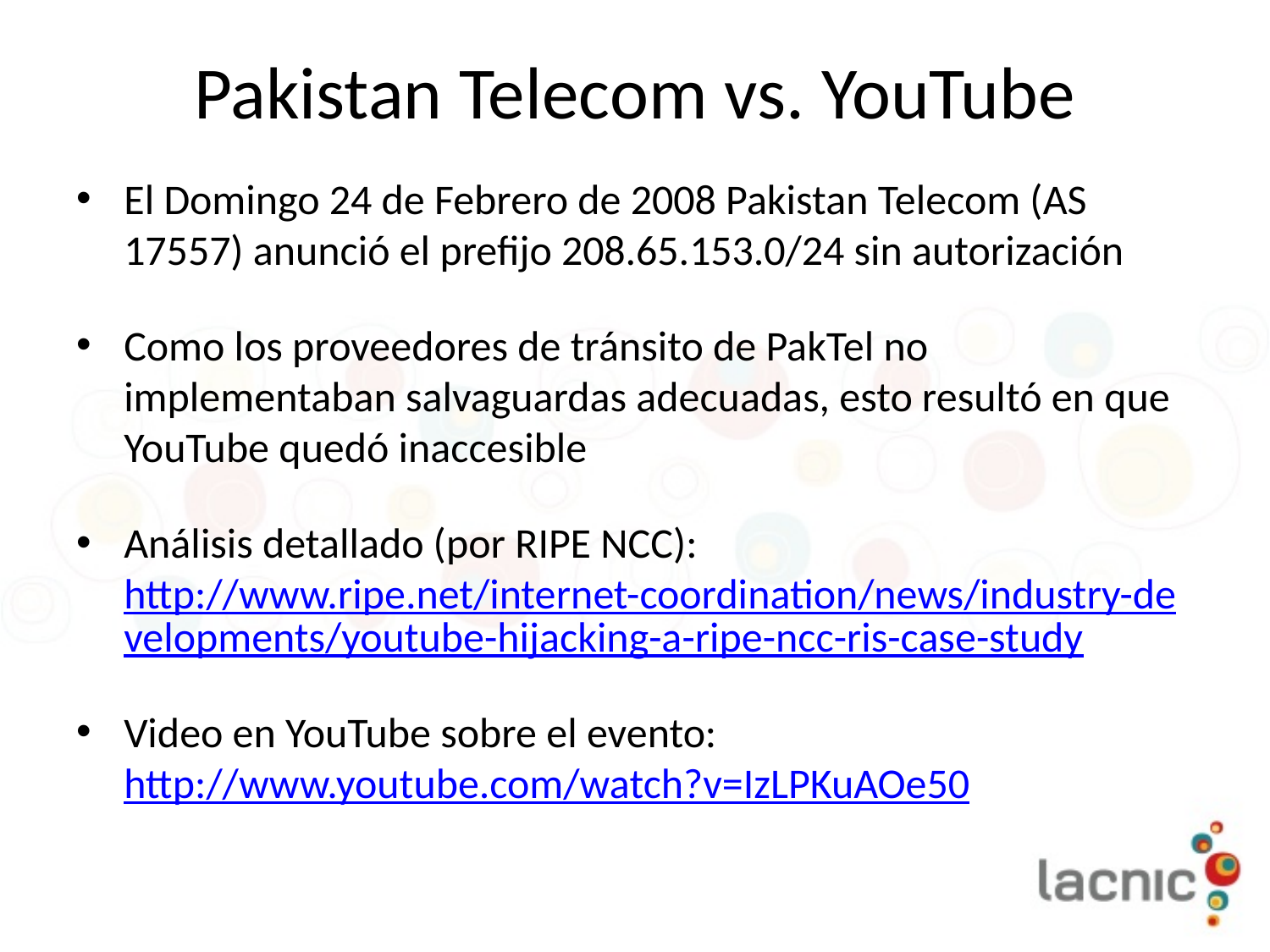

# Pakistan Telecom vs. YouTube
El Domingo 24 de Febrero de 2008 Pakistan Telecom (AS 17557) anunció el prefijo 208.65.153.0/24 sin autorización
Como los proveedores de tránsito de PakTel no implementaban salvaguardas adecuadas, esto resultó en que YouTube quedó inaccesible
Análisis detallado (por RIPE NCC): http://www.ripe.net/internet-coordination/news/industry-developments/youtube-hijacking-a-ripe-ncc-ris-case-study
Video en YouTube sobre el evento: http://www.youtube.com/watch?v=IzLPKuAOe50